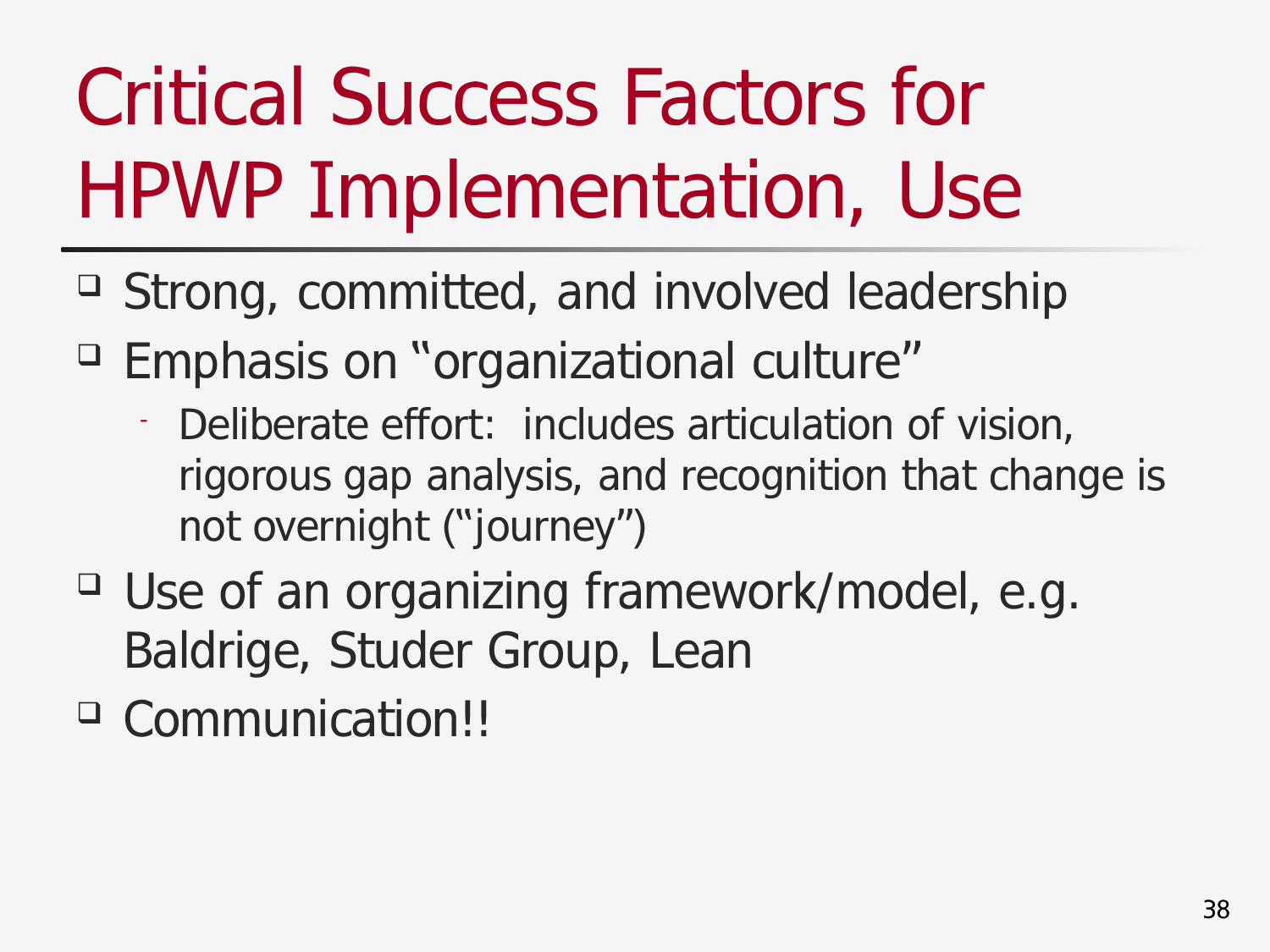

# Critical Success Factors for HPWP Implementation, Use
Strong, committed, and involved leadership
Emphasis on “organizational culture”
Deliberate effort:  includes articulation of vision, rigorous gap analysis, and recognition that change is not overnight (“journey”)
Use of an organizing framework/model, e.g. Baldrige, Studer Group, Lean
Communication!!

38